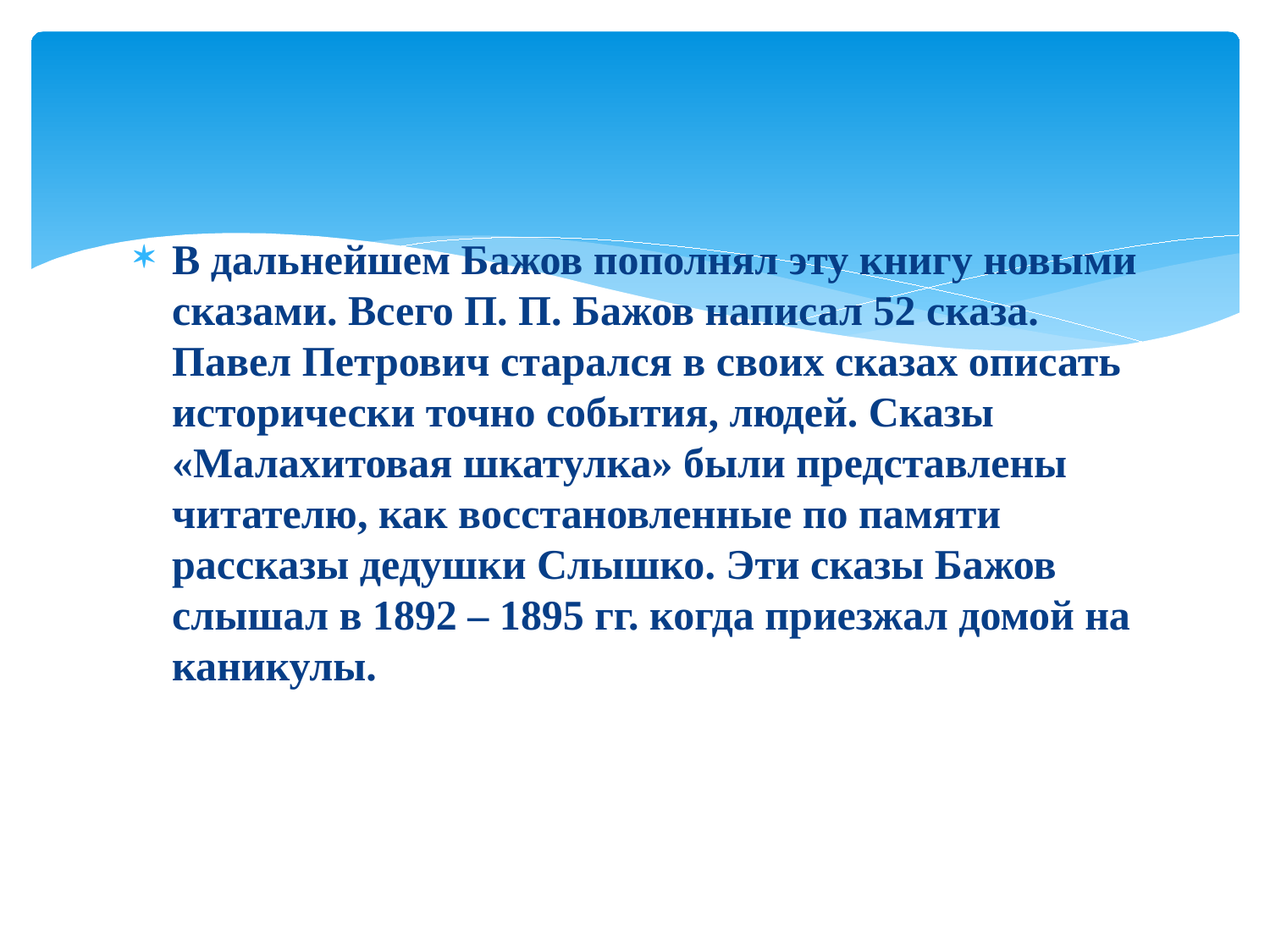

#
В дальнейшем Бажов пополнял эту книгу новыми сказами. Всего П. П. Бажов написал 52 сказа. Павел Петрович старался в своих сказах описать исторически точно события, людей. Сказы «Малахитовая шкатулка» были представлены читателю, как восстановленные по памяти рассказы дедушки Слышко. Эти сказы Бажов слышал в 1892 – 1895 гг. когда приезжал домой на каникулы.